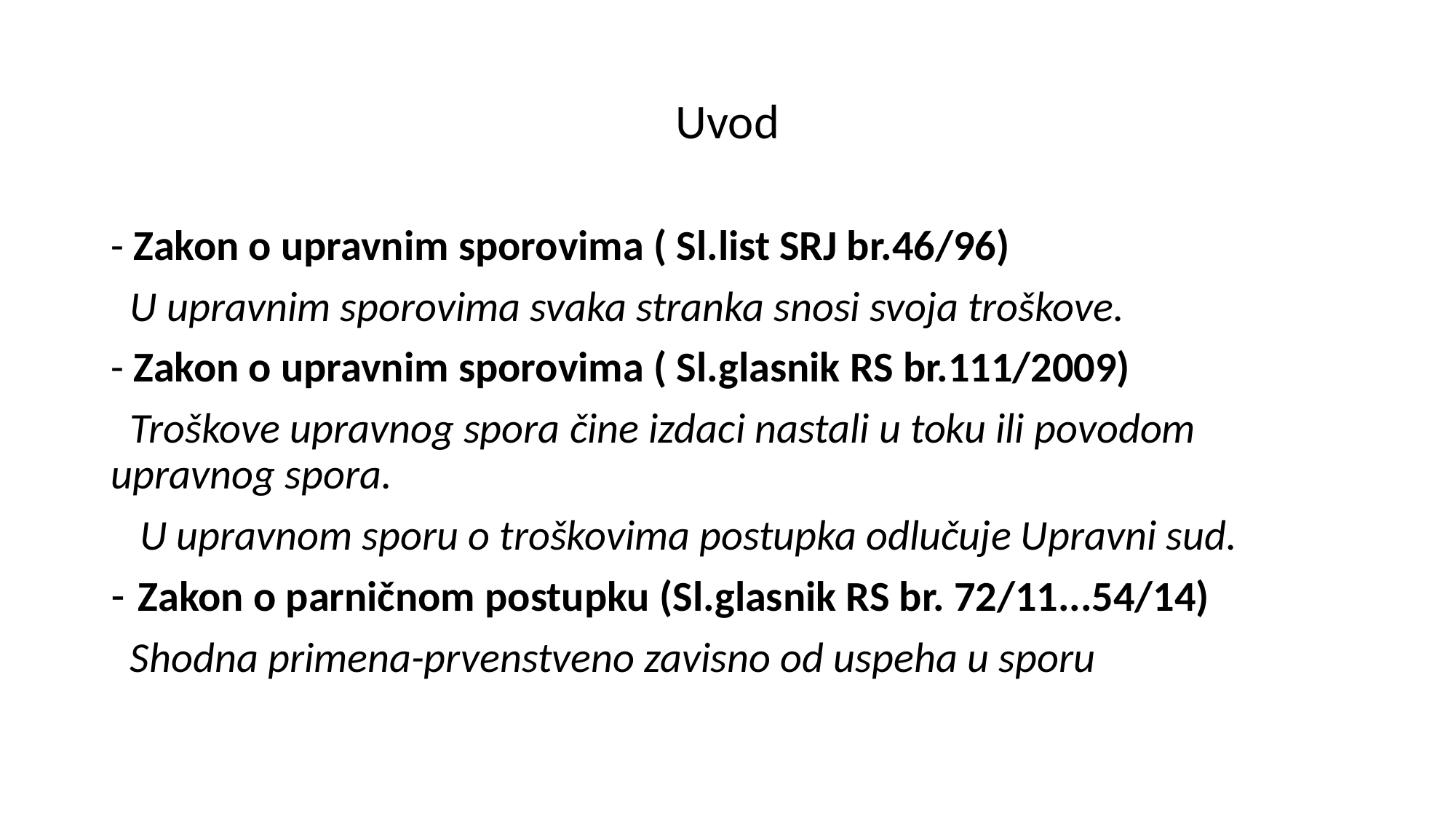

# Uvod
- Zakon o upravnim sporovima ( Sl.list SRJ br.46/96)
  U upravnim sporovima svaka stranka snosi svoja troškove.
- Zakon o upravnim sporovima ( Sl.glasnik RS br.111/2009)
  Troškove upravnog spora čine izdaci nastali u toku ili povodom upravnog spora.
   U upravnom sporu o troškovima postupka odlučuje Upravni sud.
Zakon o parničnom postupku (Sl.glasnik RS br. 72/11...54/14)
  Shodna primena-prvenstveno zavisno od uspeha u sporu